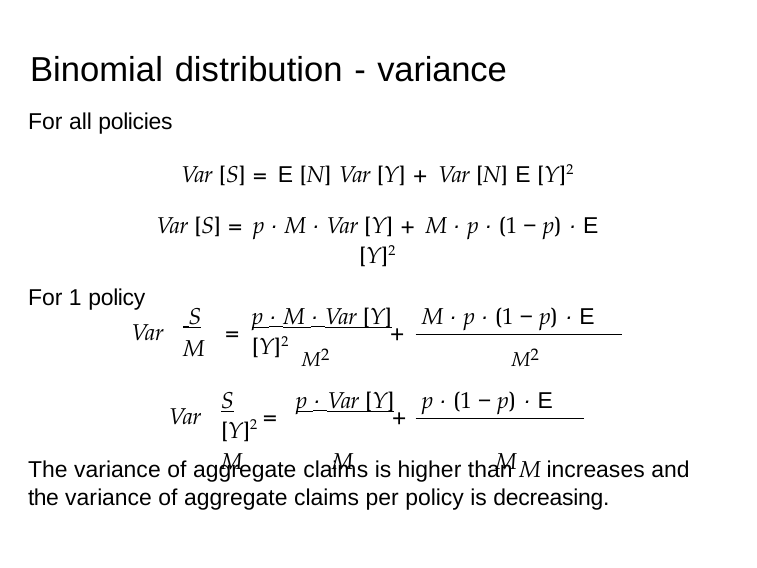

# Binomial distribution - variance
For all policies
Var [S] = E [N] Var [Y] + Var [N] E [Y]2
Var [S] = p · M · Var [Y] + M · p · (1 − p) · E [Y]2
For 1 policy

 S
p · M · Var [Y]	M · p · (1 − p) · E [Y]2
Var
=
+
M2	M2
M

S	p · Var [Y]	p · (1 − p) · E [Y]2
M	M	M
Var
=	+

The variance of aggregate claims is higher than M increases and the variance of aggregate claims per policy is decreasing.